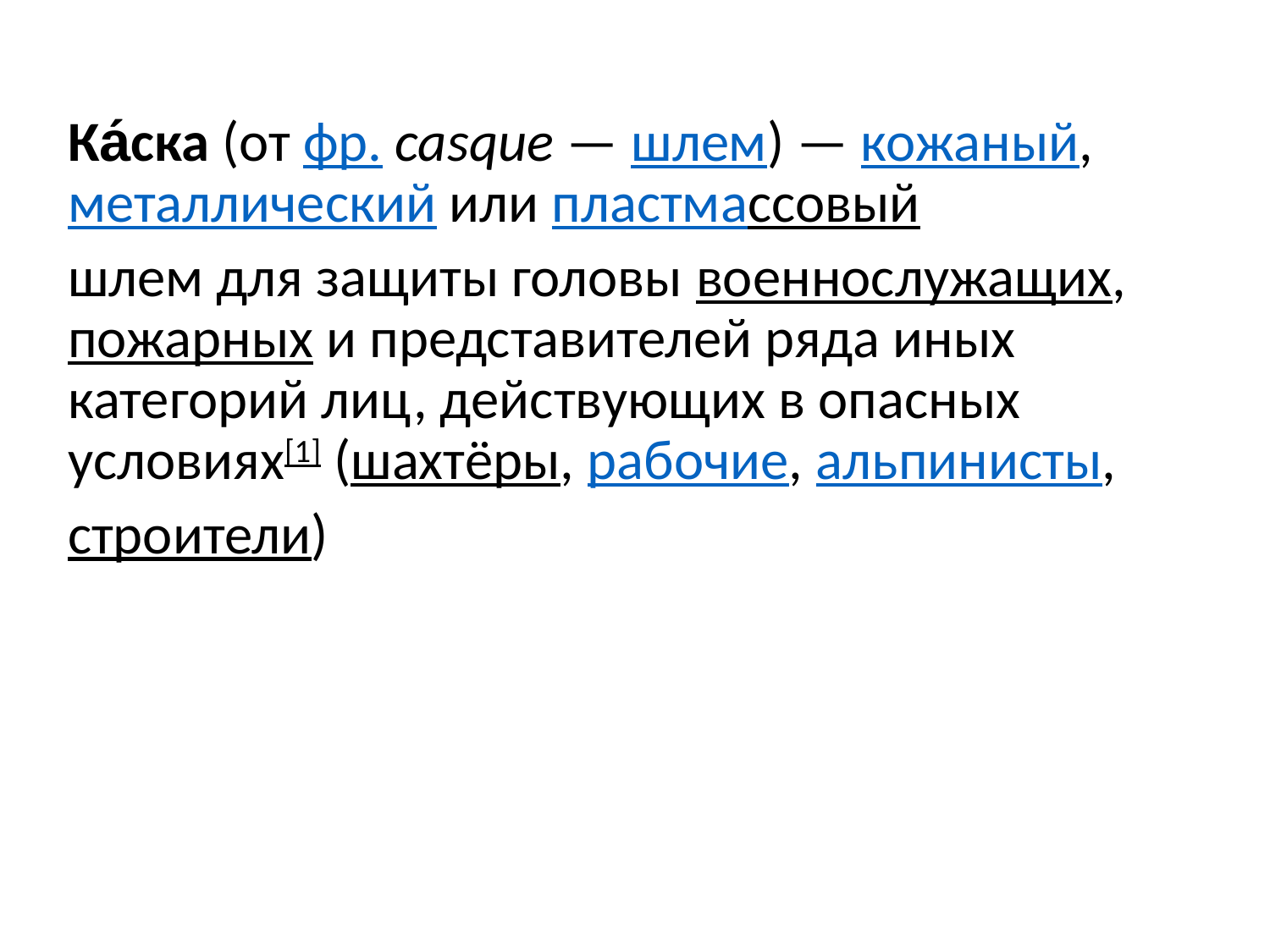

#
Ка́ска (от фр. casque — шлем) — кожаный, металлический или пластмассовый
шлем для защиты головы военнослужащих, пожарных и представителей ряда иных категорий лиц, действующих в опасных условиях[1] (шахтёры, рабочие, альпинисты,
строители)